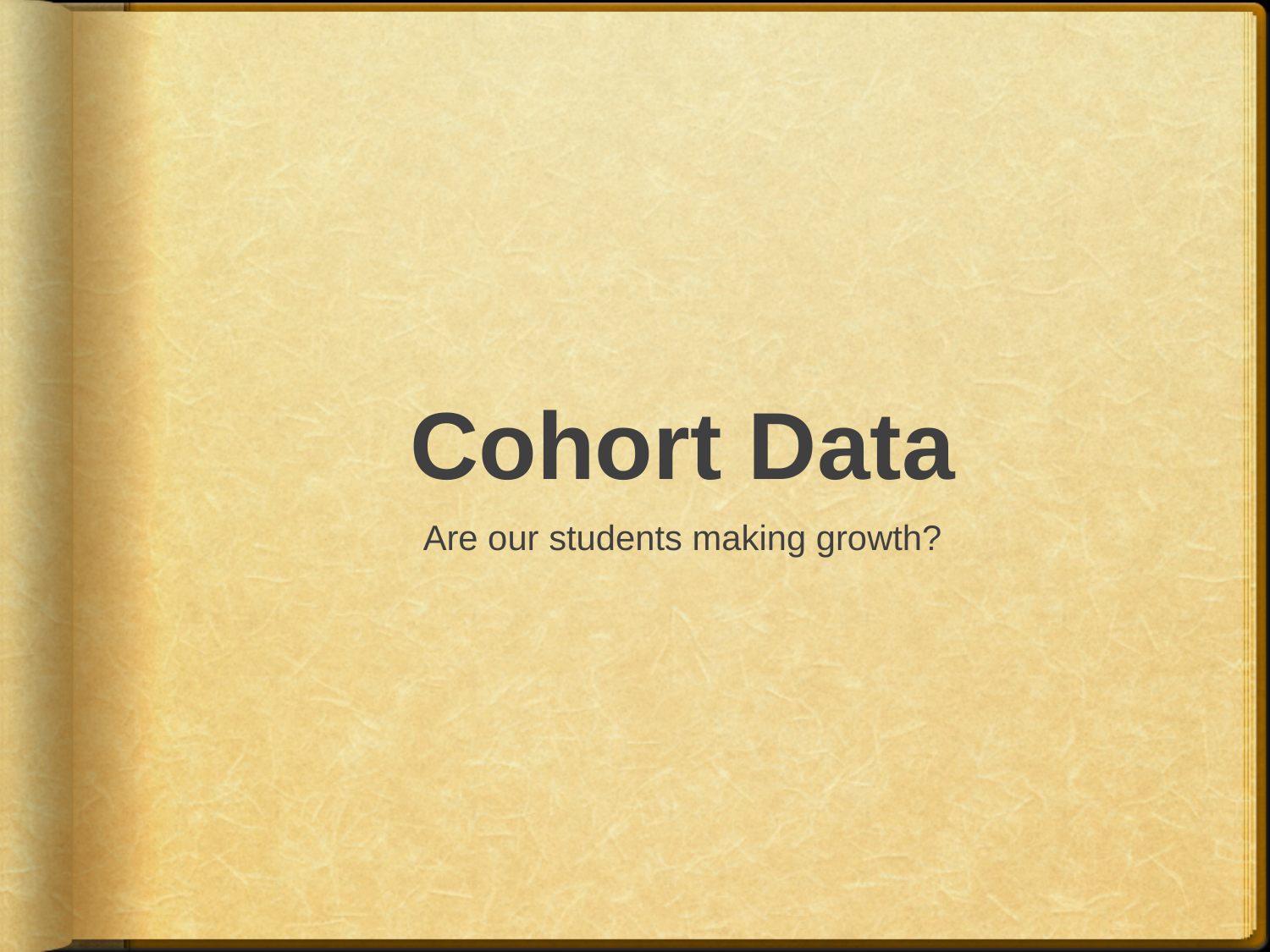

# Cohort Data
Are our students making growth?